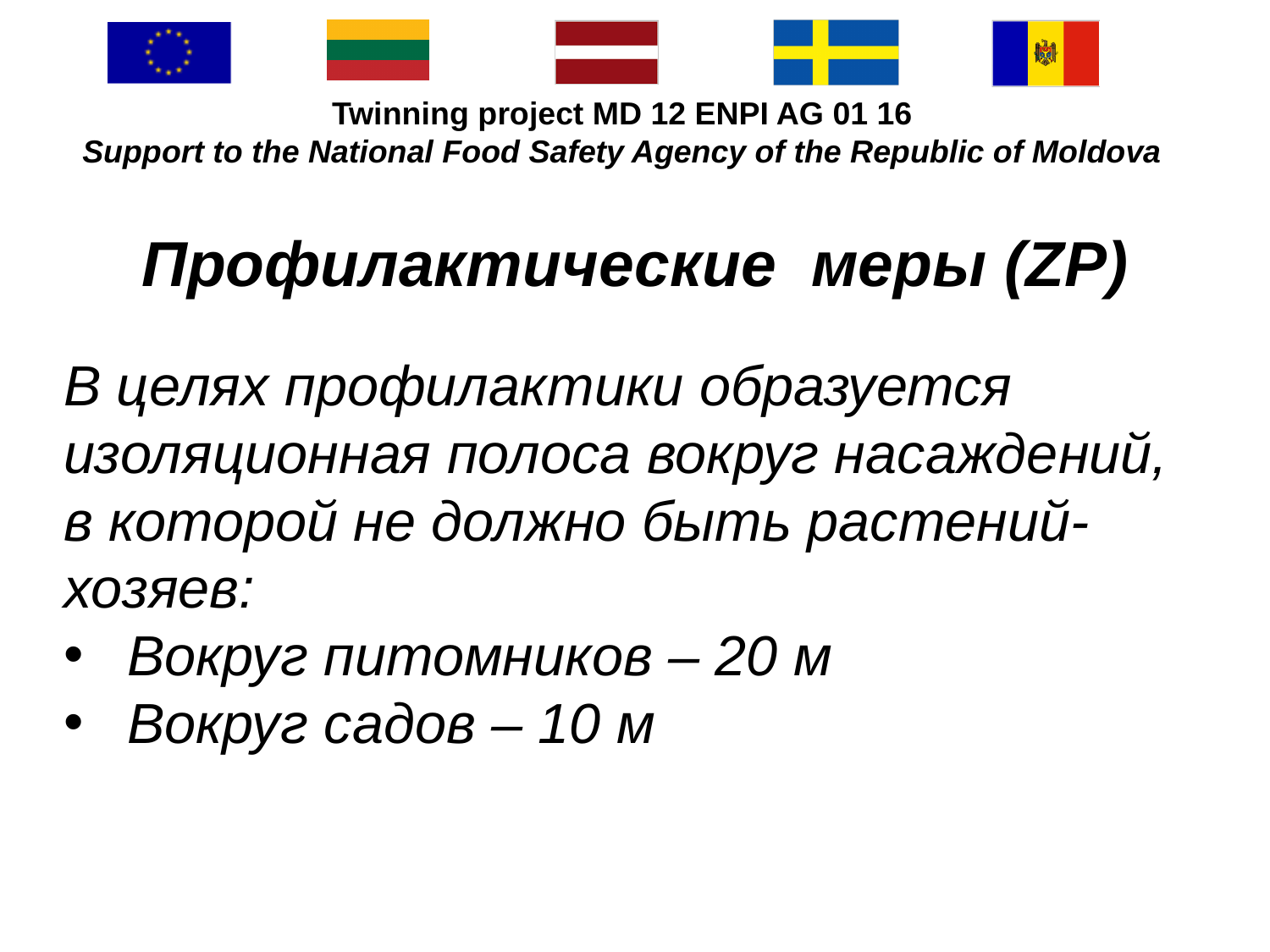

#
Профилактические  меры (ZP)
В целях профилактики образуется изоляционная полоса вокруг насаждений, в которой не должно быть растений-хозяев:
Вокруг питомников – 20 м
Вокруг садов – 10 м